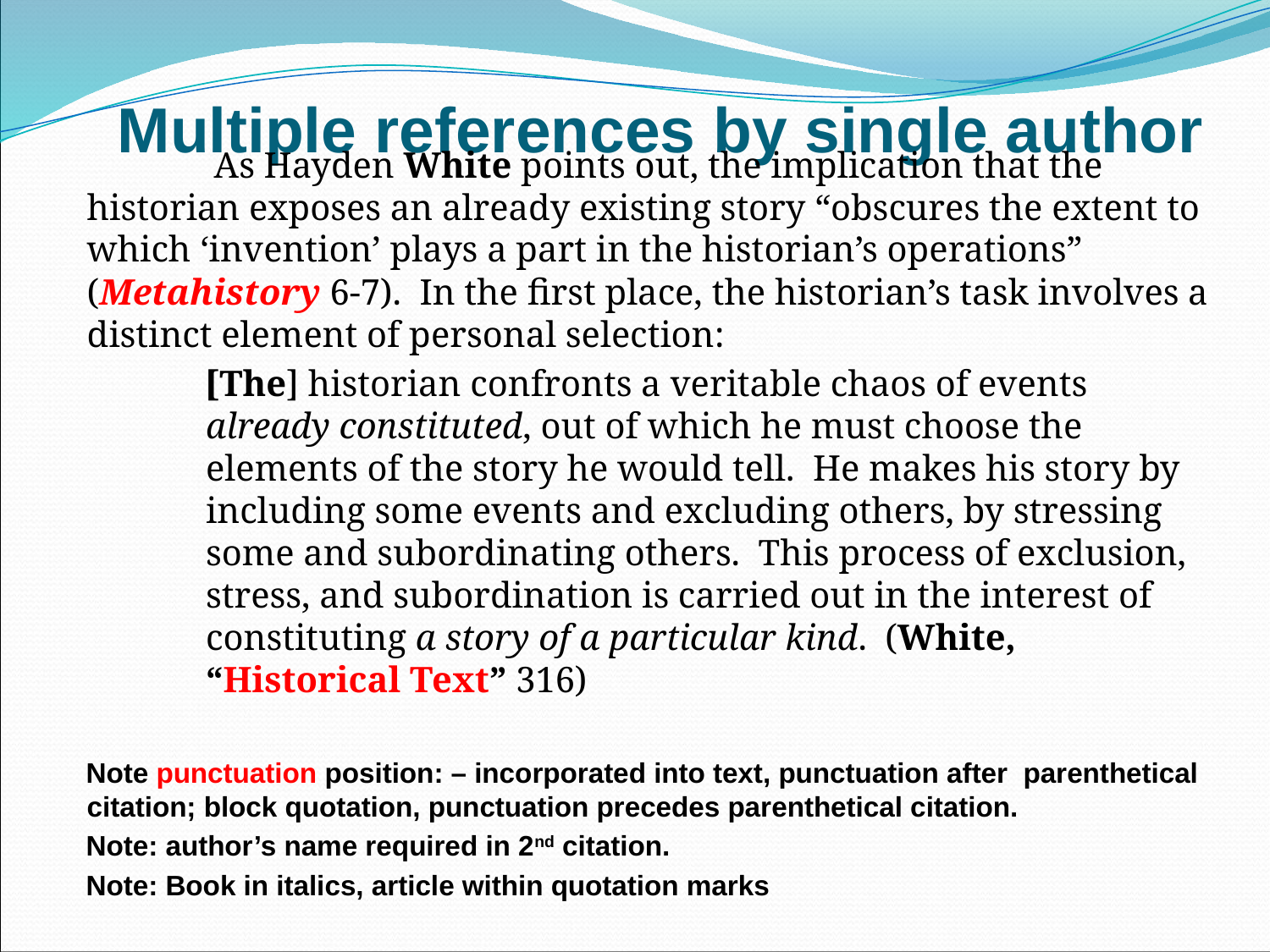

# Multiple references by single author
		As Hayden White points out, the implication that the historian exposes an already existing story “obscures the extent to which ‘invention’ plays a part in the historian’s operations” (Metahistory 6-7).  In the first place, the historian’s task involves a distinct element of personal selection:
[The] historian confronts a veritable chaos of events already constituted, out of which he must choose the elements of the story he would tell.  He makes his story by including some events and excluding others, by stressing some and subordinating others.  This process of exclusion, stress, and subordination is carried out in the interest of constituting a story of a particular kind.  (White, “Historical Text” 316)

Note punctuation position: – incorporated into text, punctuation after  parenthetical citation; block quotation, punctuation precedes parenthetical citation.
Note: author’s name required in 2nd citation.
Note: Book in italics, article within quotation marks